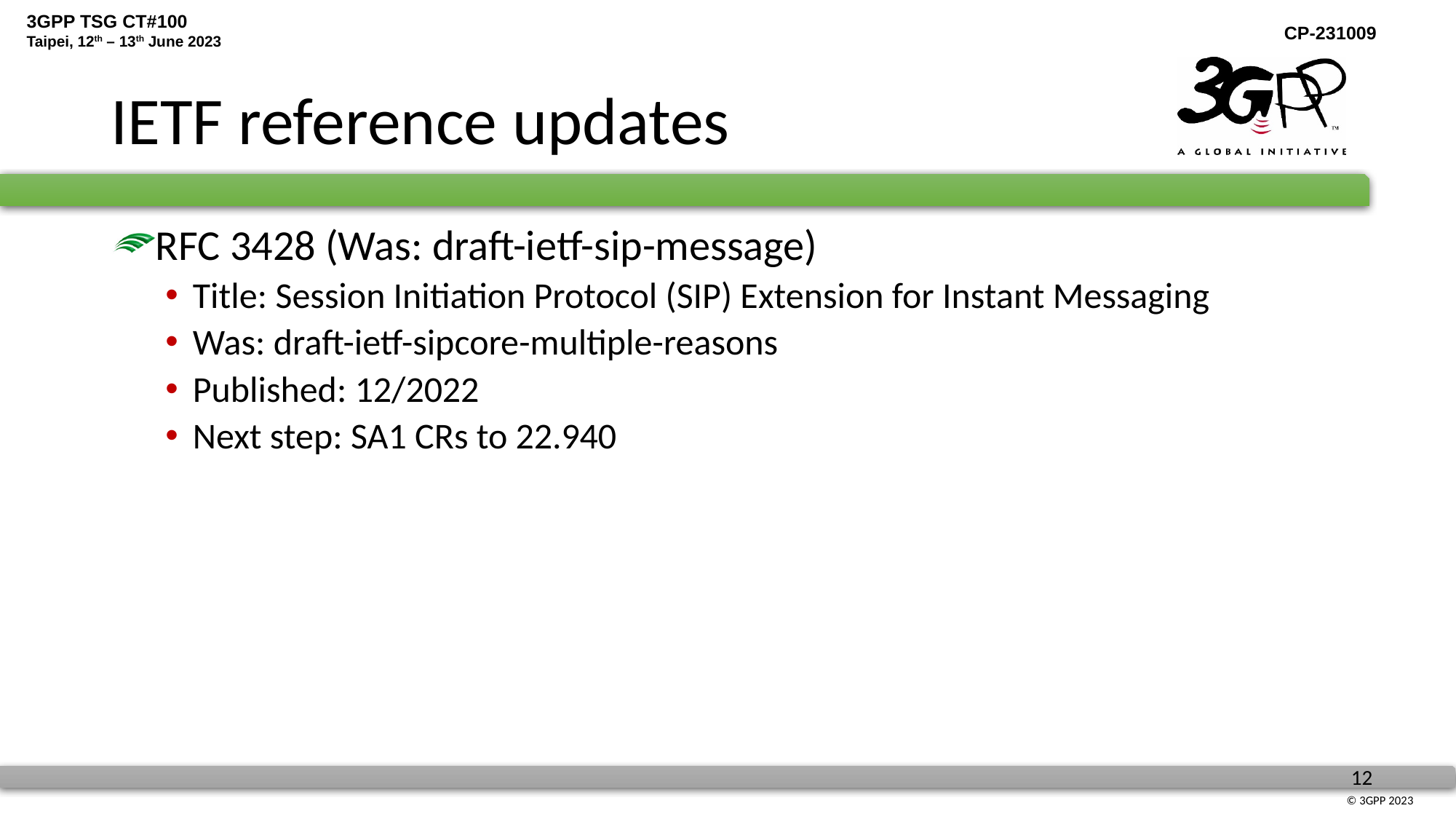

# IETF reference updates
RFC 3428 (Was: draft-ietf-sip-message)
Title: Session Initiation Protocol (SIP) Extension for Instant Messaging
Was: draft-ietf-sipcore-multiple-reasons
Published: 12/2022
Next step: SA1 CRs to 22.940